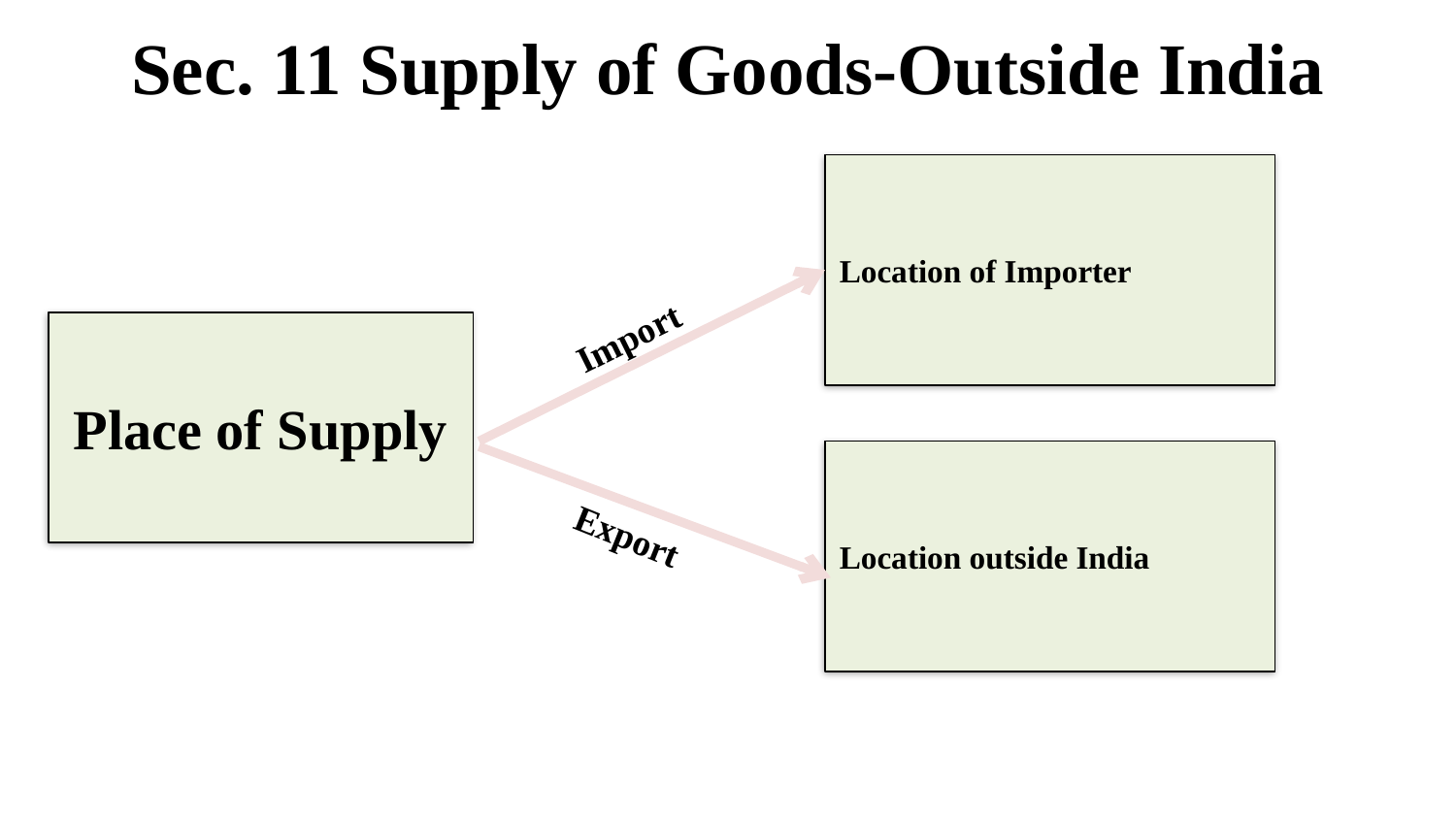

# Sec. 11 Supply of Goods-Outside India
Location of Importer
Import
Place of Supply
Location outside India
Export